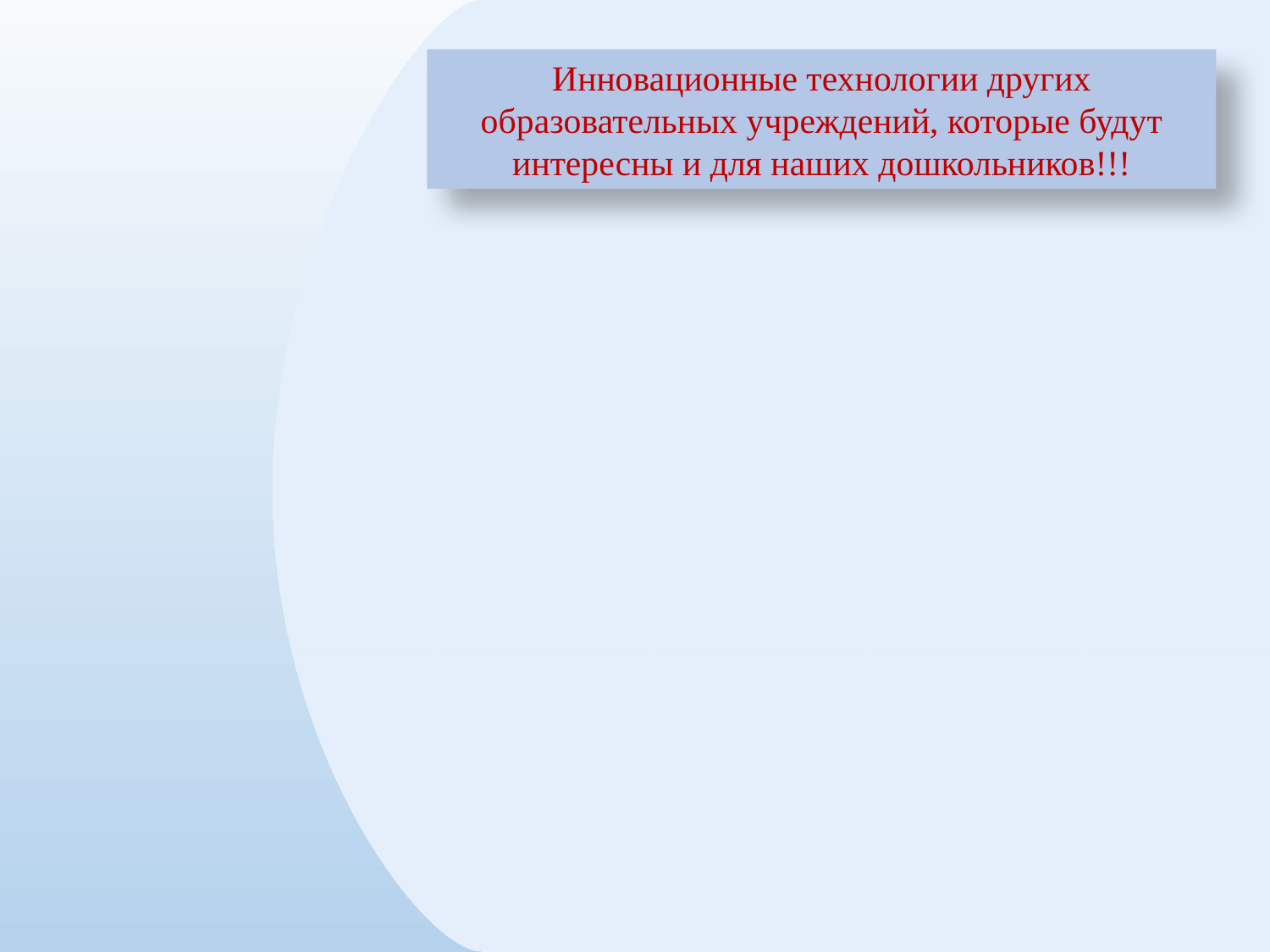

Инновационные технологии других образовательных учреждений, которые будут интересны и для наших дошкольников!!!